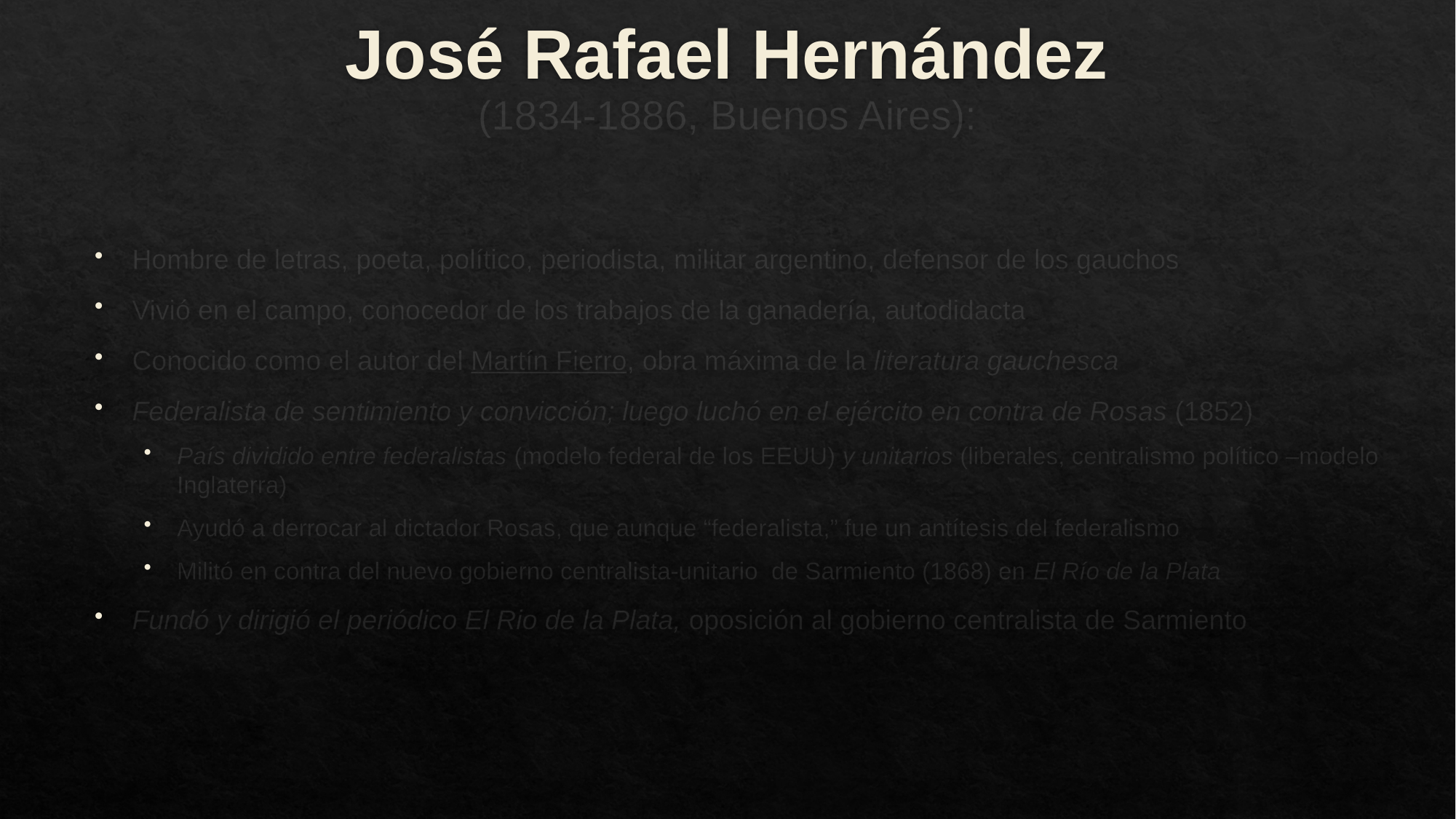

# José Rafael Hernández (1834-1886, Buenos Aires):

Hombre de letras, poeta, político, periodista, militar argentino, defensor de los gauchos
Vivió en el campo, conocedor de los trabajos de la ganadería, autodidacta
Conocido como el autor del Martín Fierro, obra máxima de la literatura gauchesca
Federalista de sentimiento y convicción; luego luchó en el ejército en contra de Rosas (1852)
País dividido entre federalistas (modelo federal de los EEUU) y unitarios (liberales, centralismo político –modelo Inglaterra)
Ayudó a derrocar al dictador Rosas, que aunque “federalista,” fue un antítesis del federalismo
Militó en contra del nuevo gobierno centralista-unitario  de Sarmiento (1868) en El Río de la Plata
Fundó y dirigió el periódico El Rio de la Plata, oposición al gobierno centralista de Sarmiento